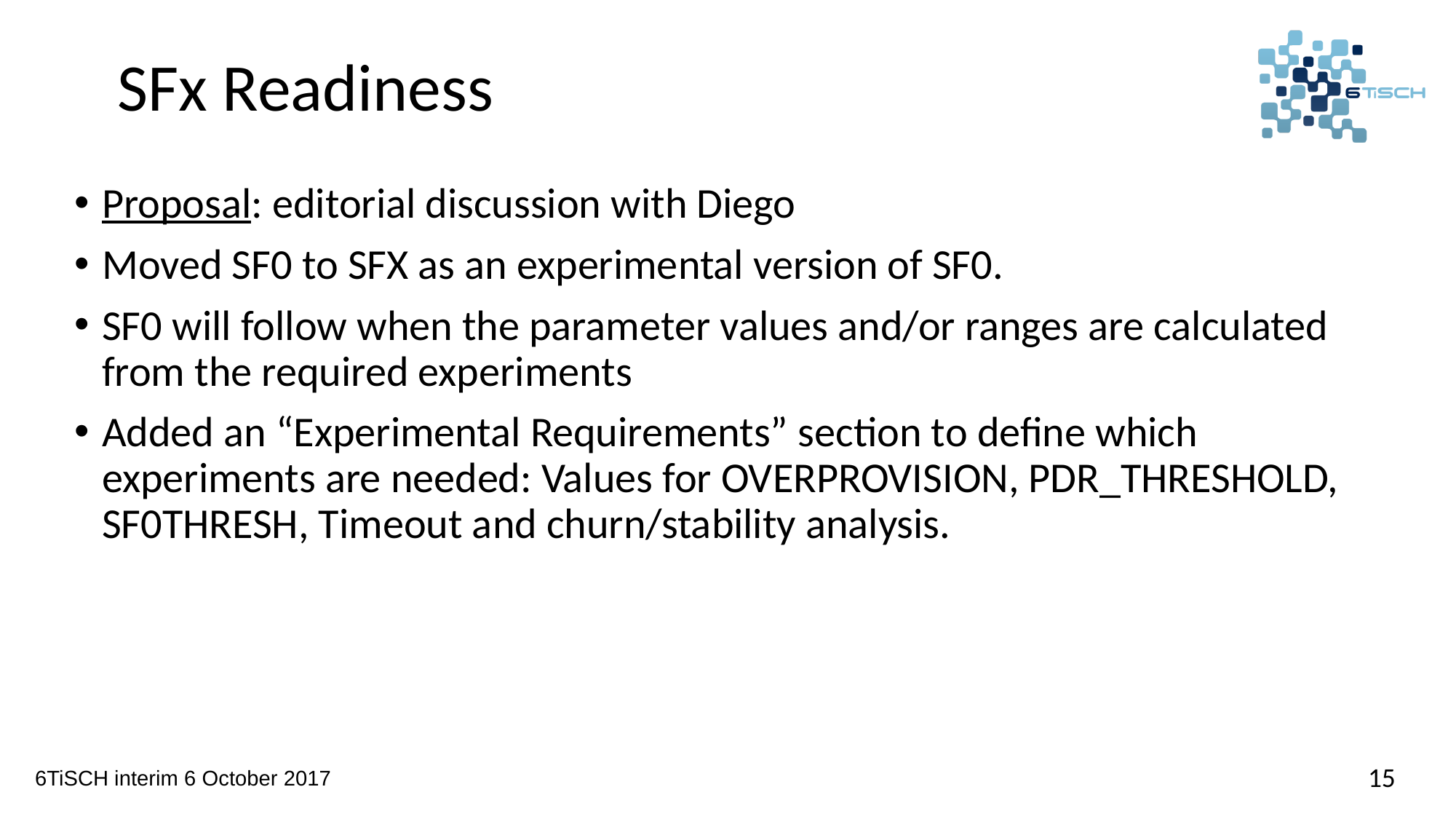

# SFx Readiness
Proposal: editorial discussion with Diego
Moved SF0 to SFX as an experimental version of SF0.
SF0 will follow when the parameter values and/or ranges are calculated from the required experiments
Added an “Experimental Requirements” section to define which experiments are needed: Values for OVERPROVISION, PDR_THRESHOLD, SF0THRESH, Timeout and churn/stability analysis.
15